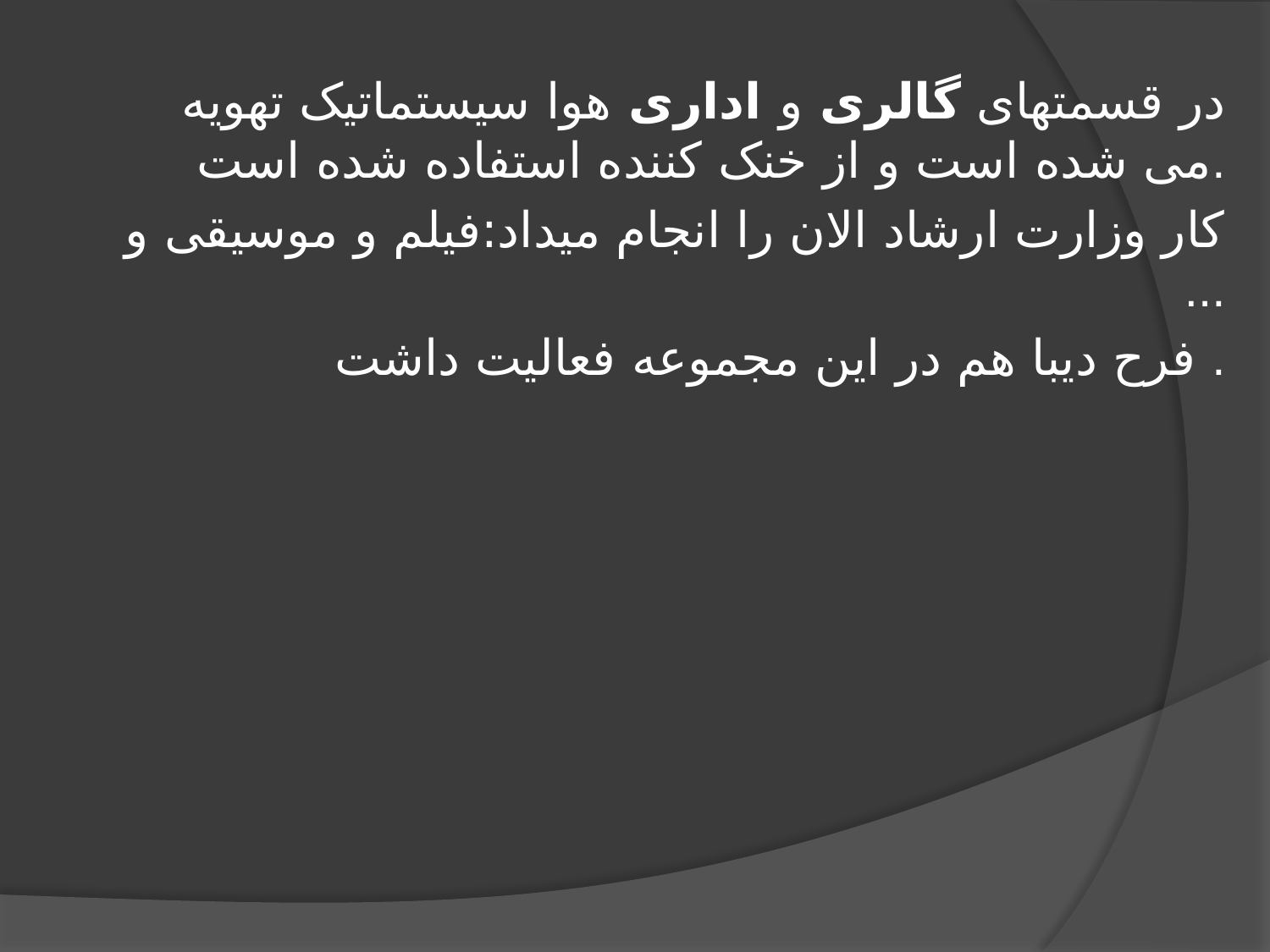

در قسمتهای گالری و اداری هوا سیستماتیک تهویه می شده است و از خنک کننده استفاده شده است.
کار وزارت ارشاد الان را انجام میداد:فیلم و موسیقی و ...
فرح دیبا هم در این مجموعه فعالیت داشت .